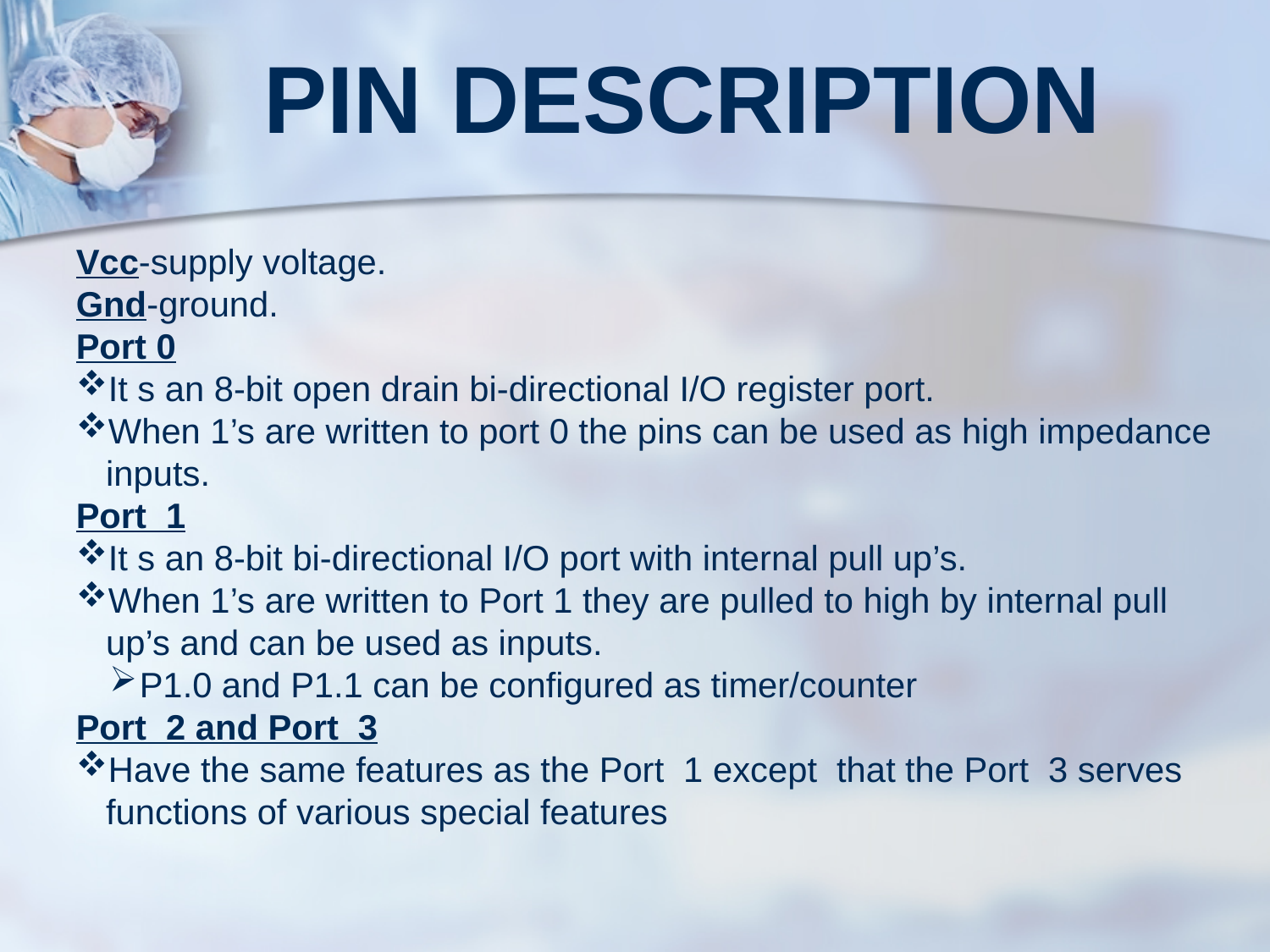

# PIN DESCRIPTION
Vcc-supply voltage.
Gnd-ground.
Port 0
It s an 8-bit open drain bi-directional I/O register port.
When 1’s are written to port 0 the pins can be used as high impedance inputs.
Port  1
It s an 8-bit bi-directional I/O port with internal pull up’s.
When 1’s are written to Port 1 they are pulled to high by internal pull up’s and can be used as inputs.
P1.0 and P1.1 can be configured as timer/counter
Port  2 and Port  3
Have the same features as the Port  1 except  that the Port  3 serves functions of various special features